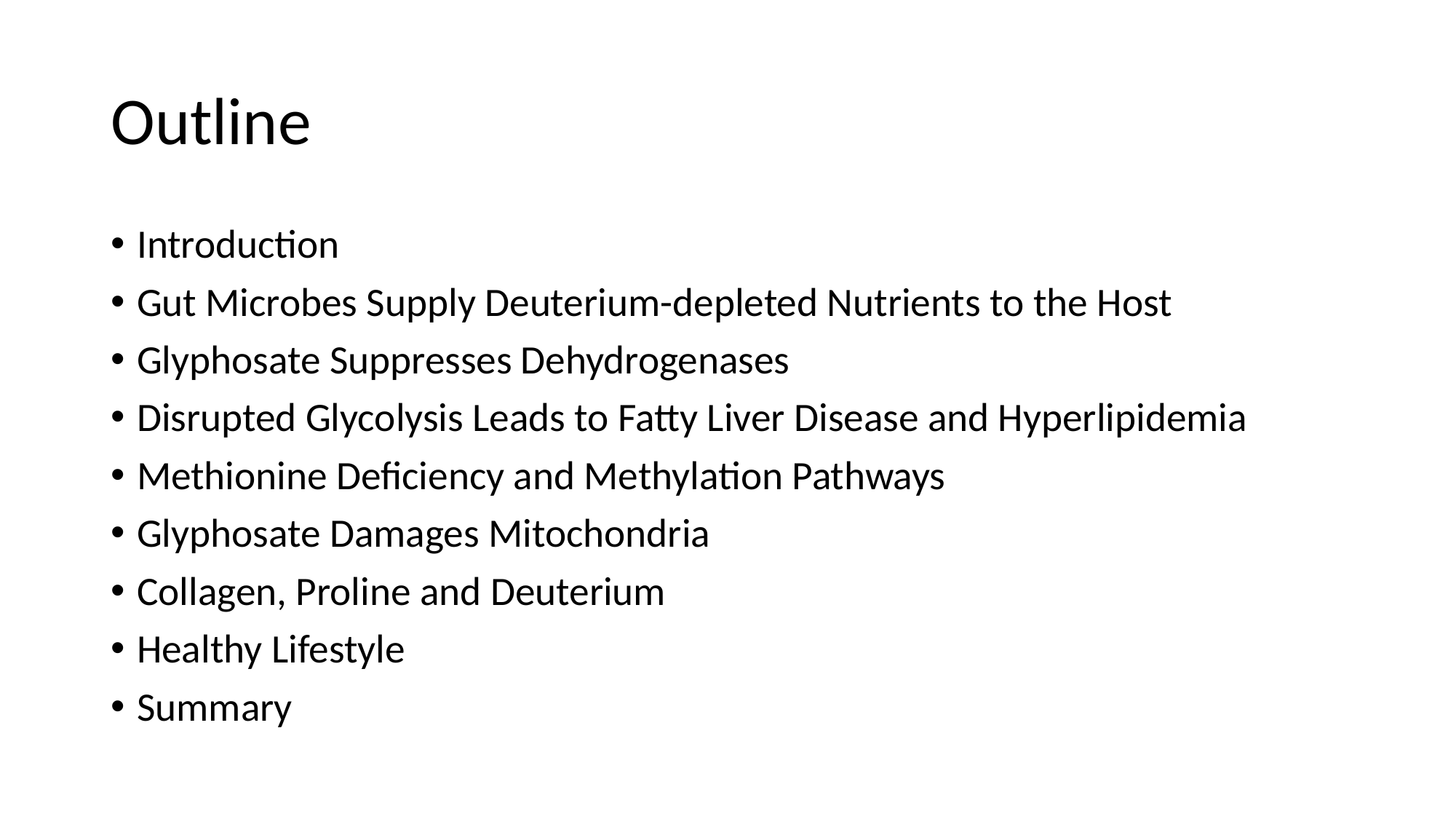

# Outline
Introduction
Gut Microbes Supply Deuterium-depleted Nutrients to the Host
Glyphosate Suppresses Dehydrogenases
Disrupted Glycolysis Leads to Fatty Liver Disease and Hyperlipidemia
Methionine Deficiency and Methylation Pathways
Glyphosate Damages Mitochondria
Collagen, Proline and Deuterium
Healthy Lifestyle
Summary